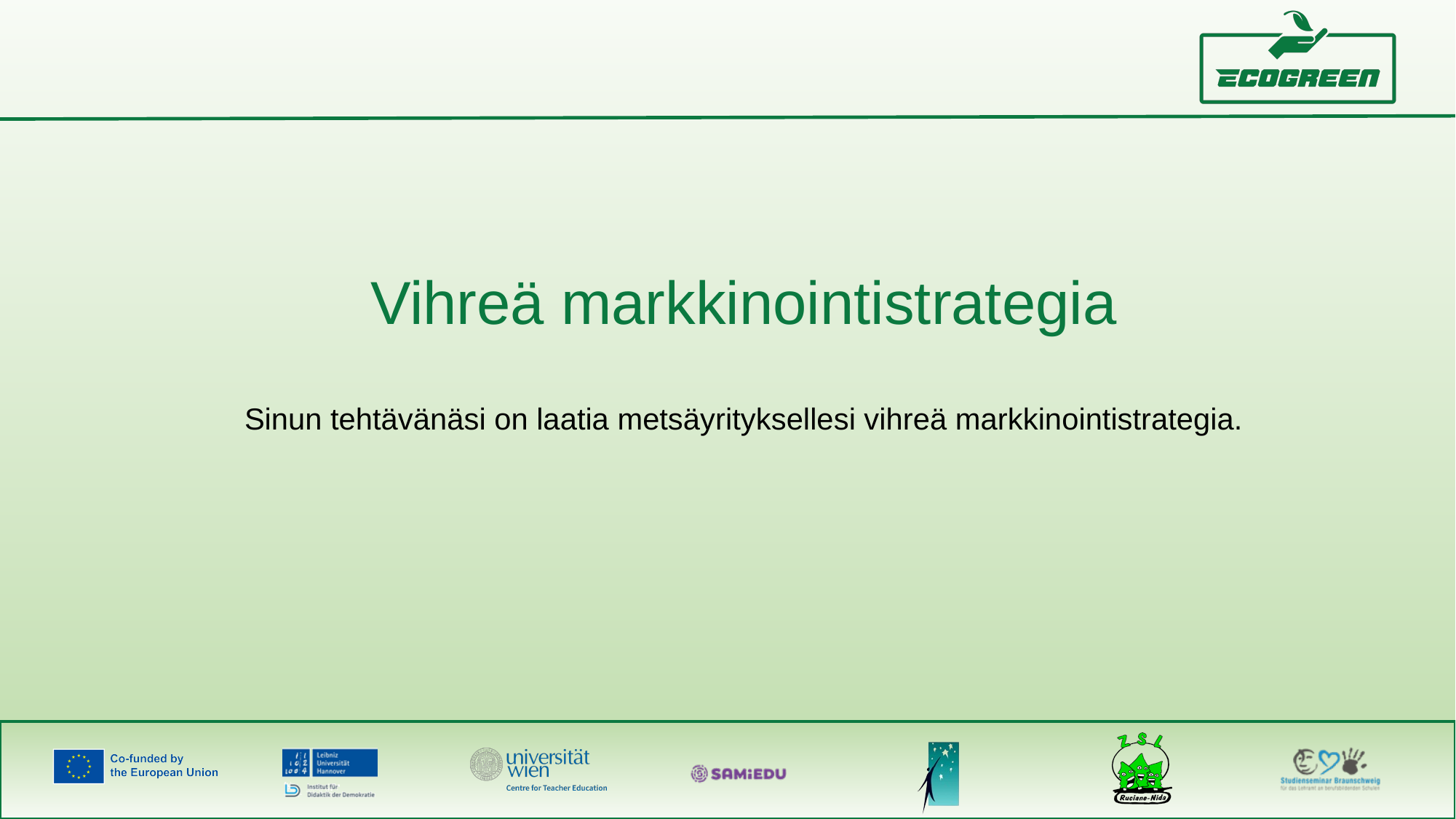

Vihreä markkinointistrategia
Sinun tehtävänäsi on laatia metsäyrityksellesi vihreä markkinointistrategia.